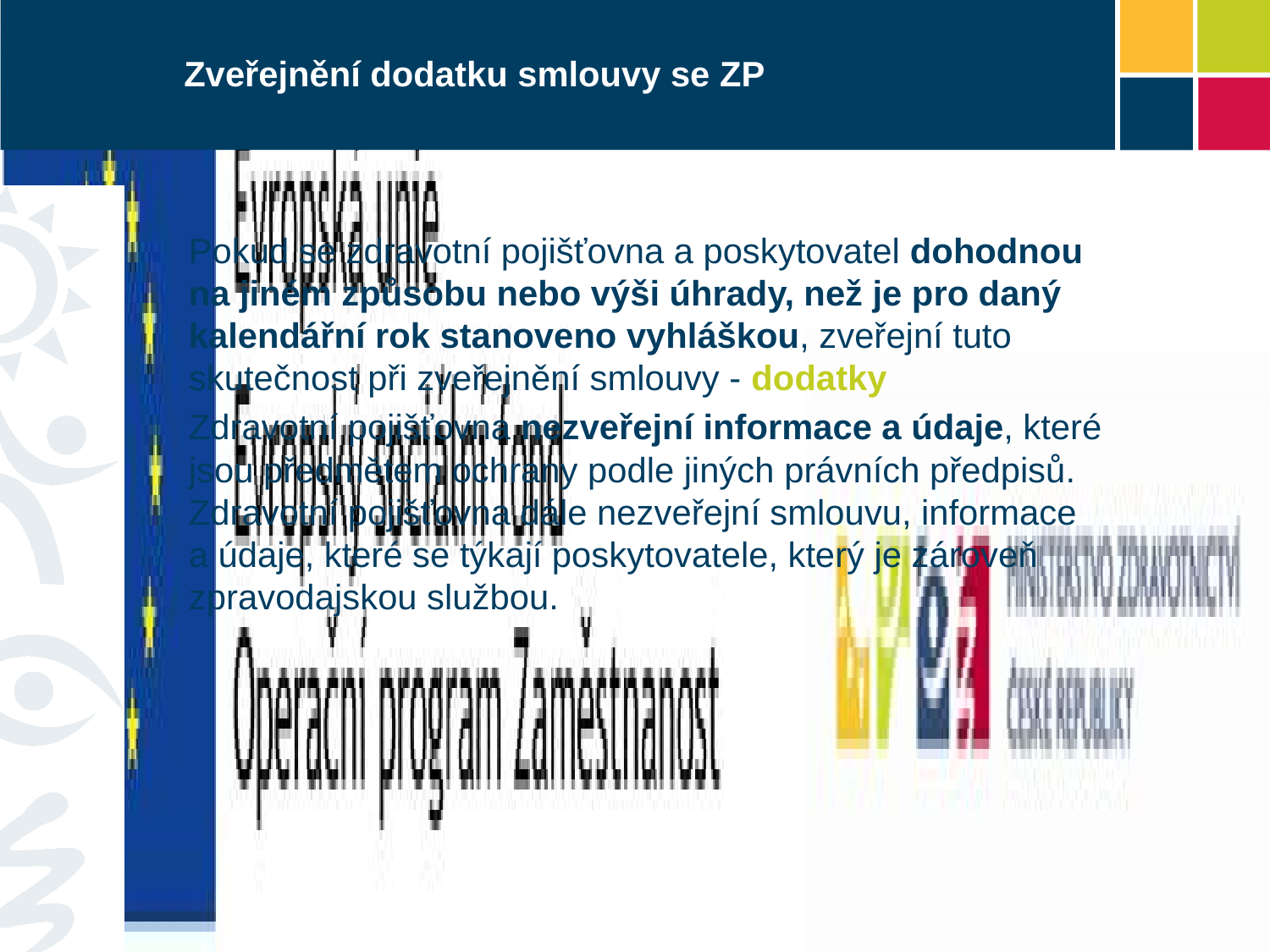

# Zveřejnění dodatku smlouvy se ZP
Pokud se zdravotní pojišťovna a poskytovatel dohodnou na jiném způsobu nebo výši úhrady, než je pro daný kalendářní rok stanoveno vyhláškou, zveřejní tuto skutečnost při zveřejnění smlouvy - dodatky
Zdravotní pojišťovna nezveřejní informace a údaje, které jsou předmětem ochrany podle jiných právních předpisů. Zdravotní pojišťovna dále nezveřejní smlouvu, informace a údaje, které se týkají poskytovatele, který je zároveň zpravodajskou službou.